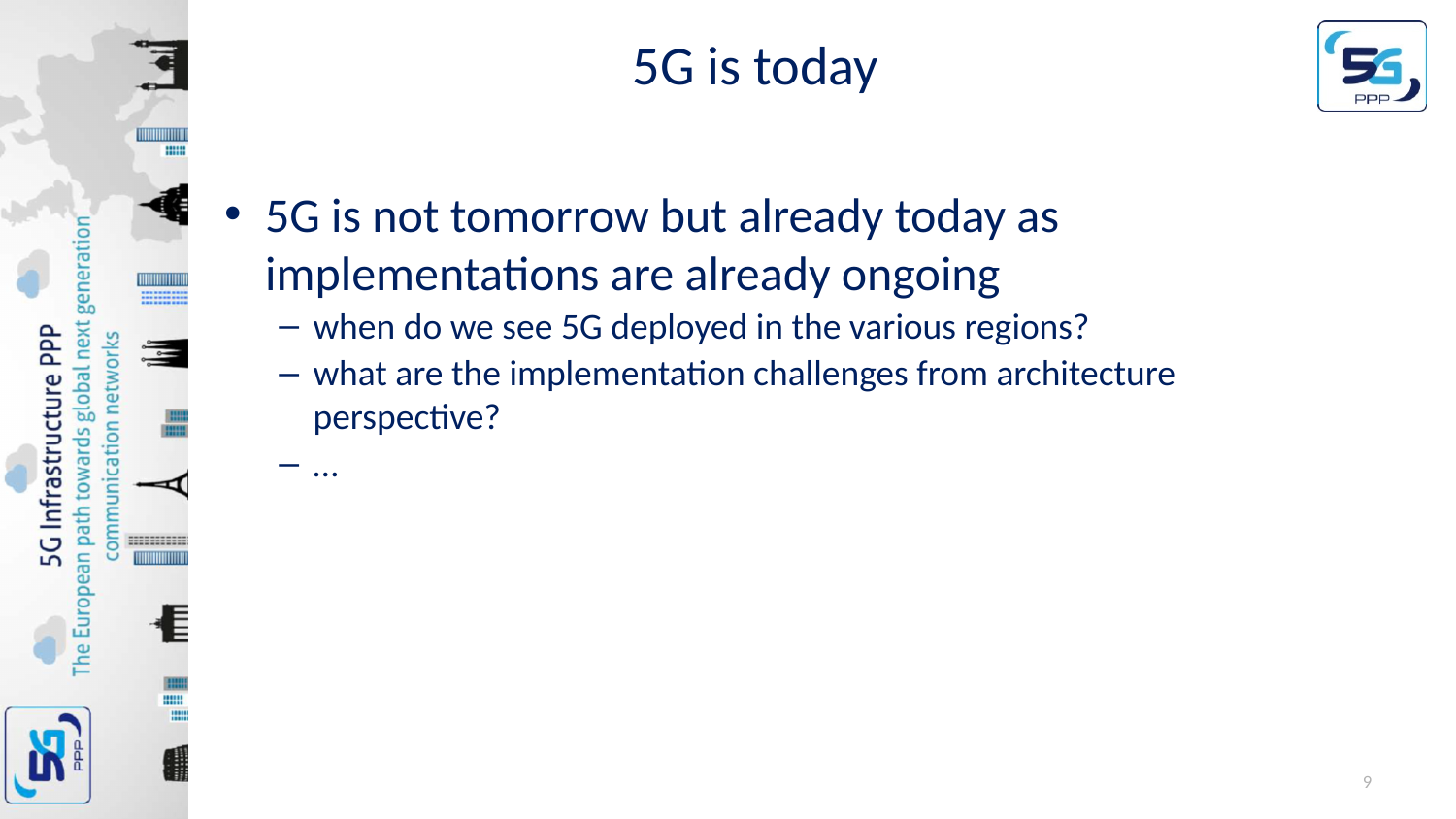

# 5G is today
5G is not tomorrow but already today as implementations are already ongoing
when do we see 5G deployed in the various regions?
what are the implementation challenges from architecture perspective?
…
9